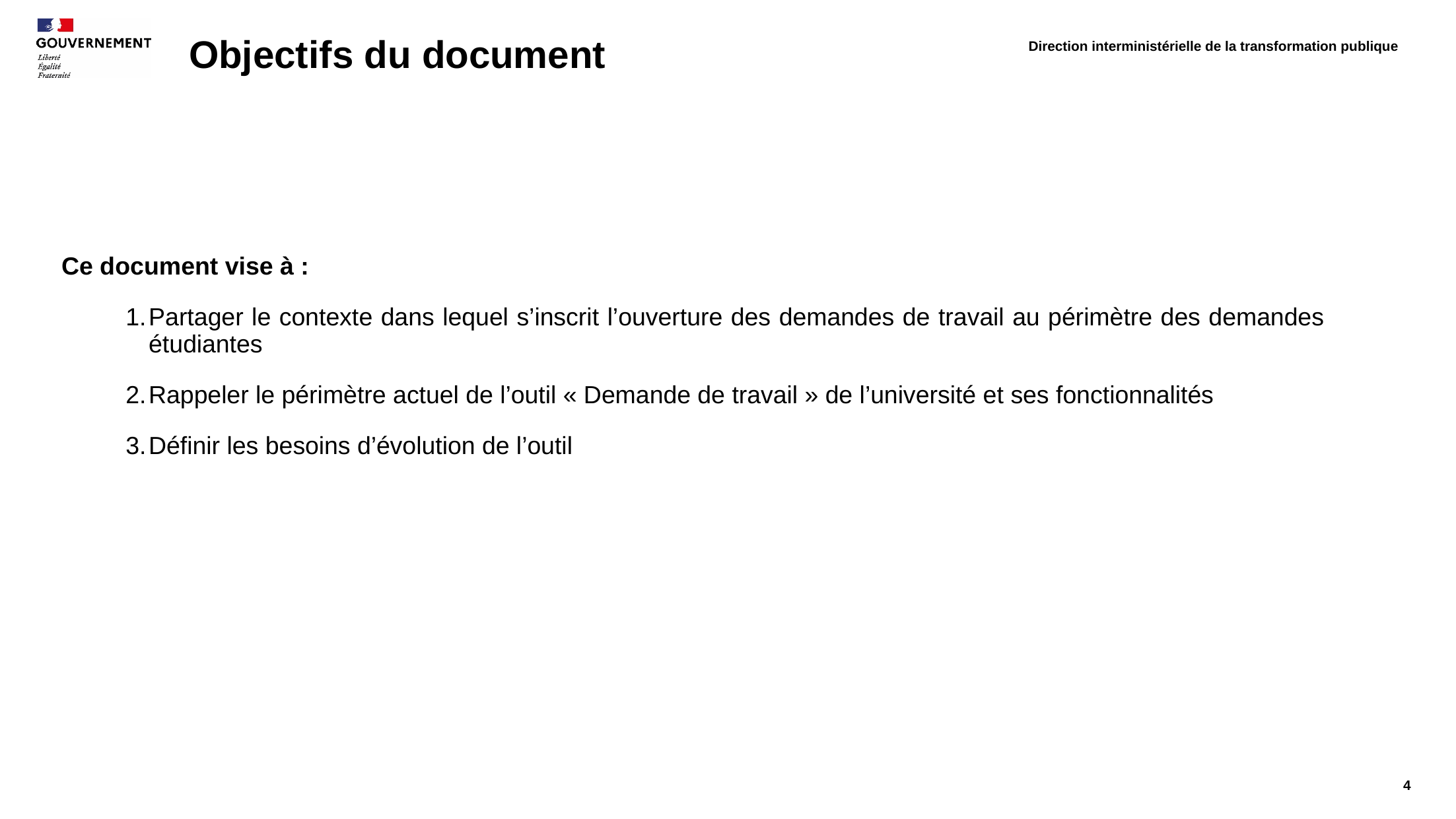

# Objectifs du document
Ce document vise à :
Partager le contexte dans lequel s’inscrit l’ouverture des demandes de travail au périmètre des demandes étudiantes
Rappeler le périmètre actuel de l’outil « Demande de travail » de l’université et ses fonctionnalités
Définir les besoins d’évolution de l’outil